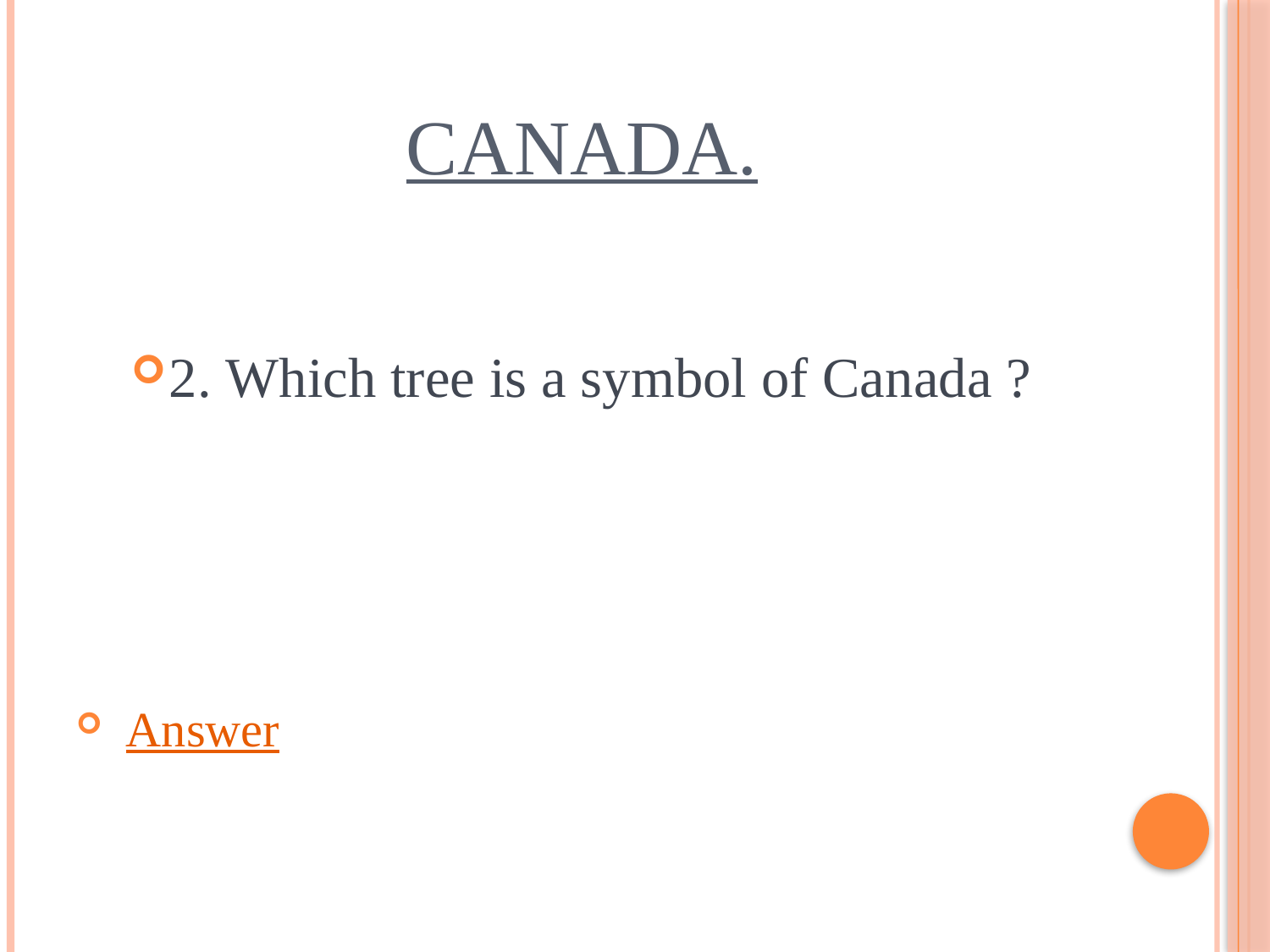

# Canada.

2. Which tree is a symbol of Canada ?

 Answer